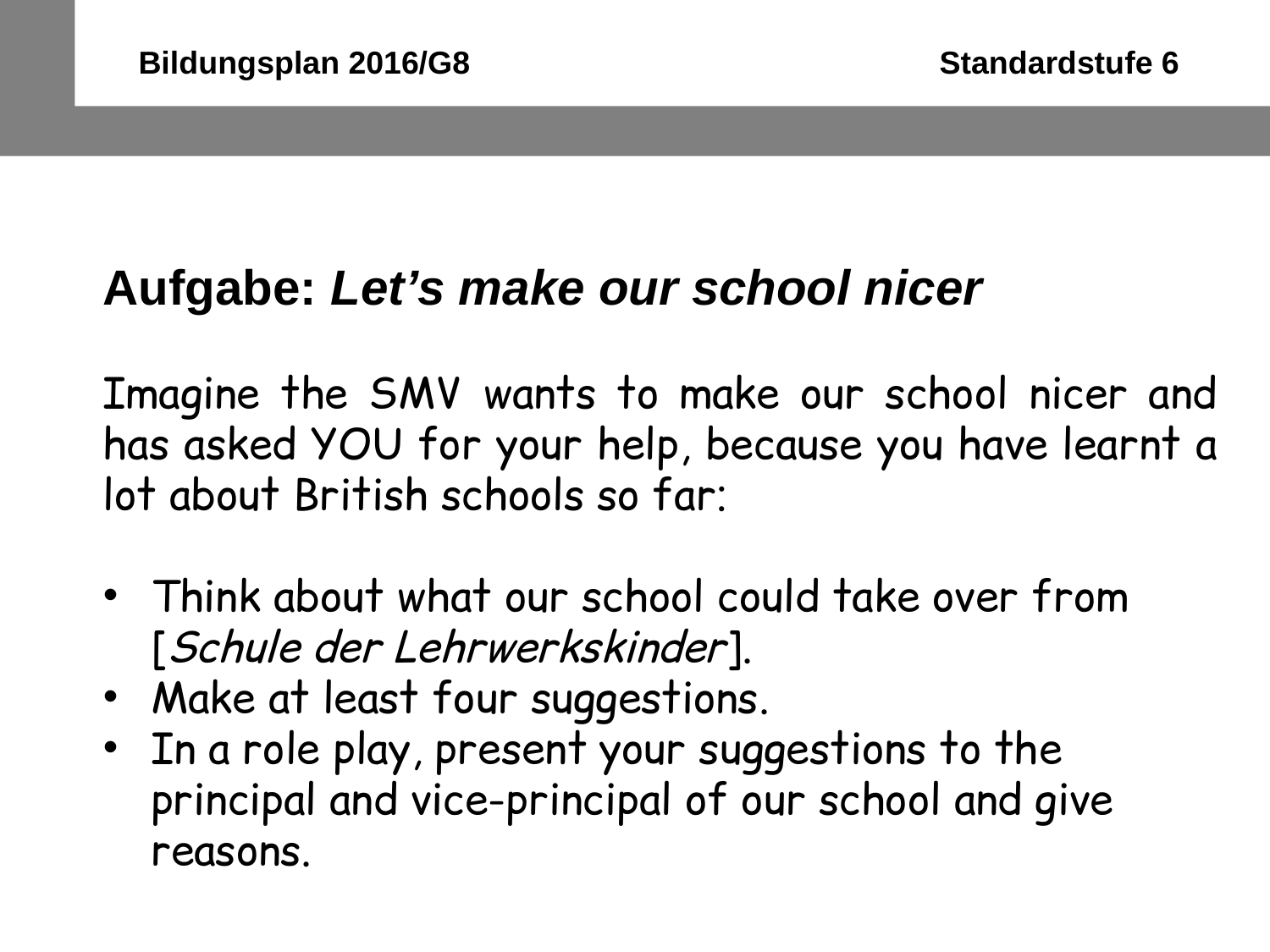

Bildungsplan 2016/G8                                                     Standardstufe 6

Aufgabe: Let’s make our school nicer

Imagine the SMV wants to make our school nicer and has asked YOU for your help, because you have learnt a lot about British schools so far:

Think about what our school could take over from [Schule der Lehrwerkskinder].
Make at least four suggestions.
In a role play, present your suggestions to the principal and vice-principal of our school and give reasons.